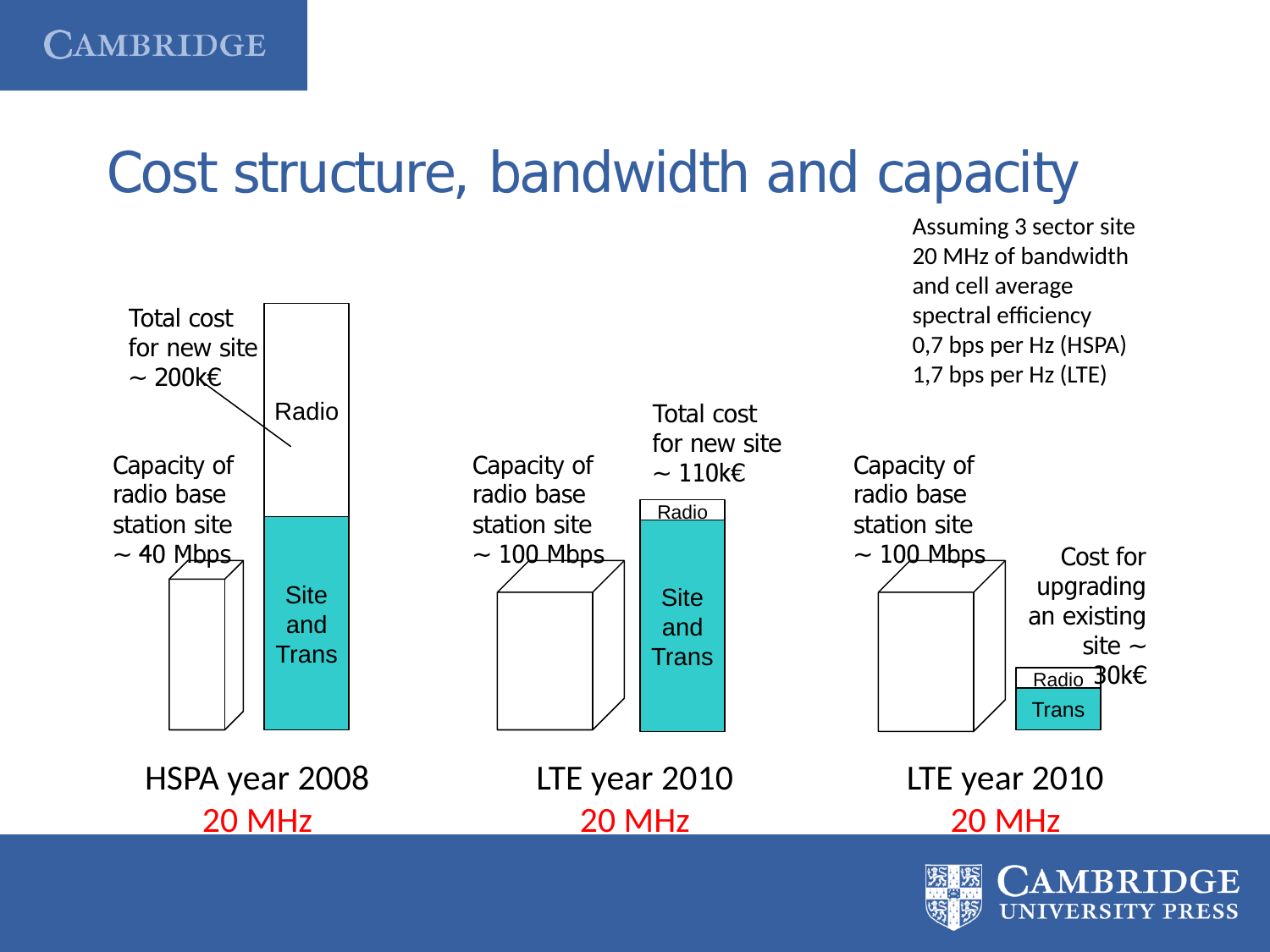

# Cost structure, bandwidth and capacity
Assuming 3 sector site
20 MHz of bandwidth
and cell average
spectral efficiency
0,7 bps per Hz (HSPA)
1,7 bps per Hz (LTE)
Total cost
for new site
~ 200k€
Radio
Site and Trans
Capacity of
radio base
station site
~ 40 Mbps

HSPA year 2008
20 MHz
Total cost
for new site
~ 110k€
Capacity of
radio base
station site
~ 100 Mbps
Capacity of
radio base
station site
~ 100 Mbps
Radio
Site and Trans
Cost for
upgrading
an existing
site ~ 30k€

Radio
Trans
LTE year 2010
20 MHz
LTE year 2010
20 MHz